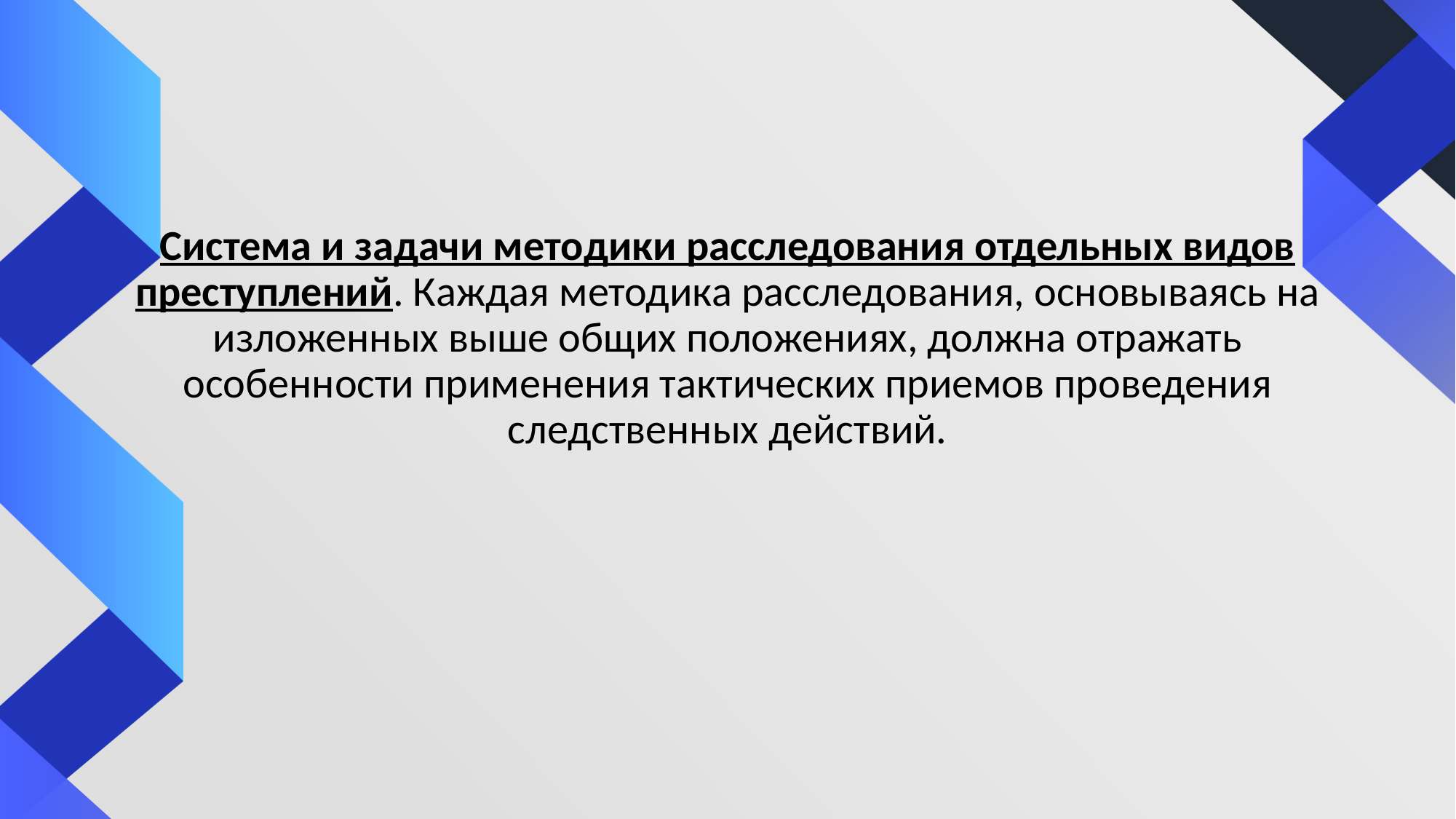

#
Система и задачи методики расследования отдельных видов преступлений. Каждая методика расследования, основываясь на изложенных выше общих положениях, должна отражать особенности применения тактических приемов проведения следственных действий.